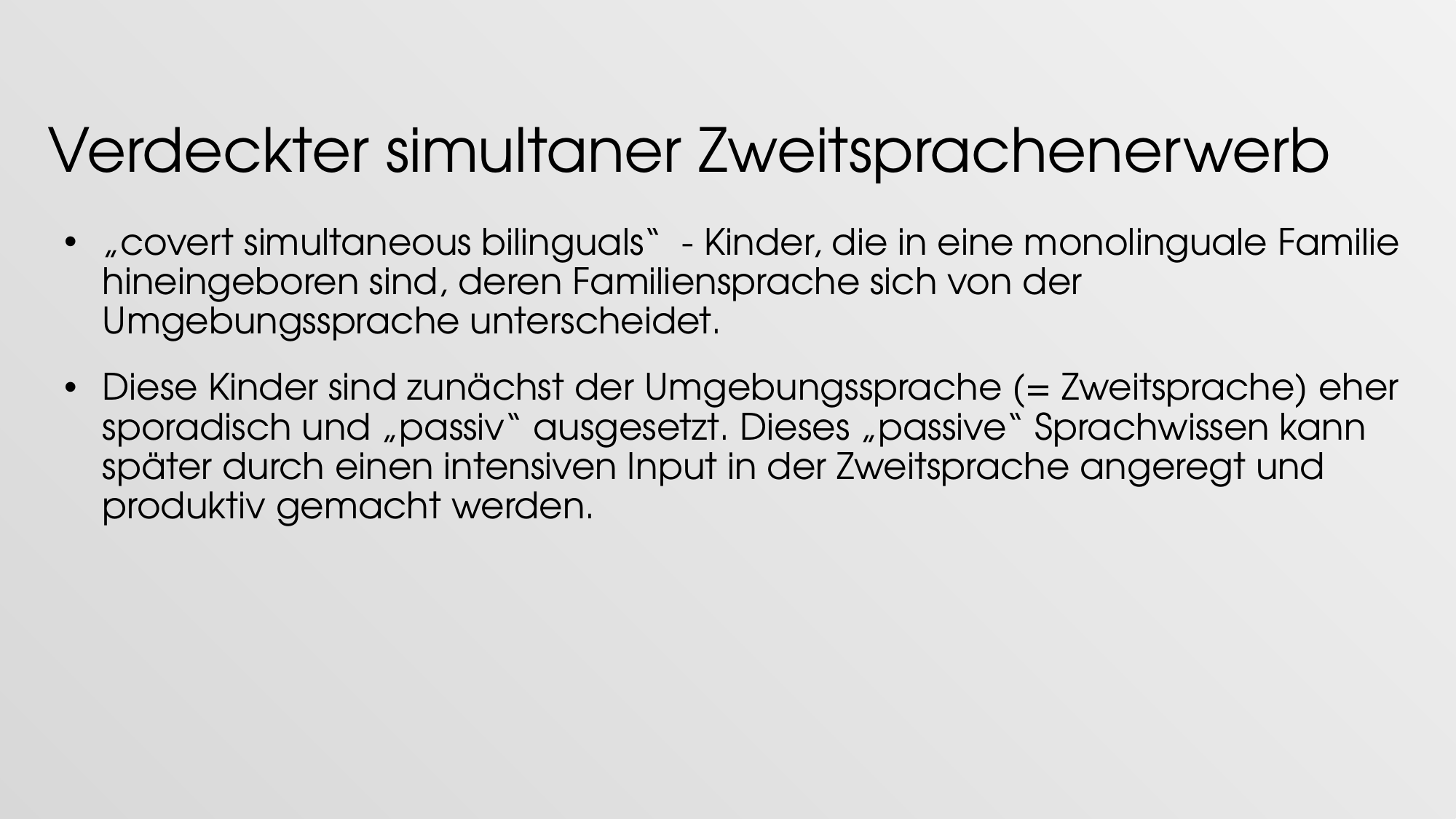

# Verdeckter simultaner Zweitsprachenerwerb
„covert simultaneous bilinguals“  - Kinder, die in eine monolinguale Familie hineingeboren sind, deren Familiensprache sich von der Umgebungssprache unterscheidet.
Diese Kinder sind zunächst der Umgebungssprache (= Zweitsprache) eher sporadisch und „passiv“ ausgesetzt. Dieses „passive“ Sprachwissen kann später durch einen intensiven Input in der Zweitsprache angeregt und produktiv gemacht werden.